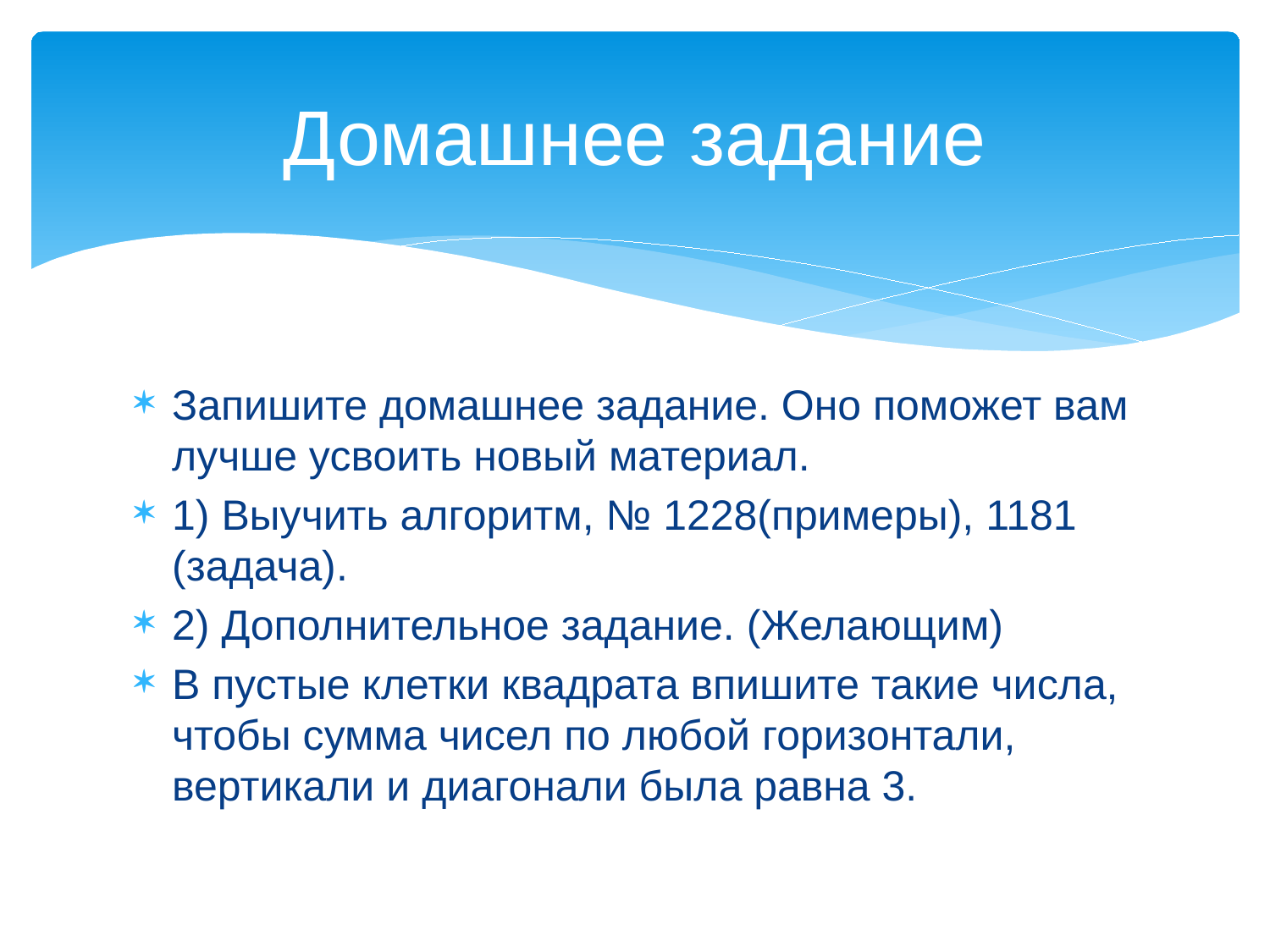

# Домашнее задание
Запишите домашнее задание. Оно поможет вам лучше усвоить новый материал.
1) Выучить алгоритм, № 1228(примеры), 1181 (задача).
2) Дополнительное задание. (Желающим)
В пустые клетки квадрата впишите такие числа, чтобы сумма чисел по любой горизонтали, вертикали и диагонали была равна 3.